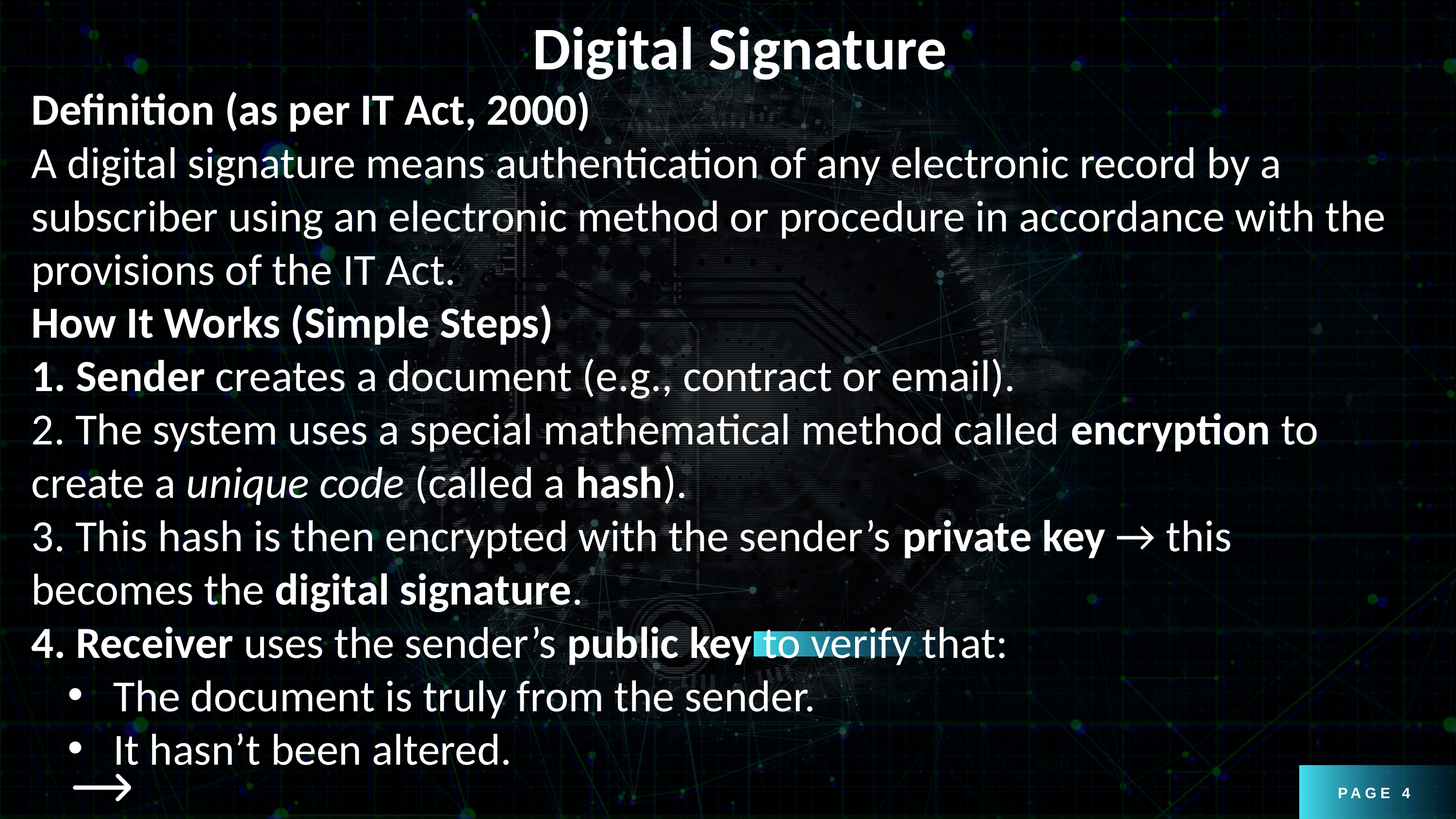

Digital Signature
Definition (as per IT Act, 2000)
A digital signature means authentication of any electronic record by a subscriber using an electronic method or procedure in accordance with the provisions of the IT Act.
How It Works (Simple Steps)
1. Sender creates a document (e.g., contract or email).
2. The system uses a special mathematical method called encryption to create a unique code (called a hash).
3. This hash is then encrypted with the sender’s private key → this becomes the digital signature.
4. Receiver uses the sender’s public key to verify that:
The document is truly from the sender.
It hasn’t been altered.

PAGE 4